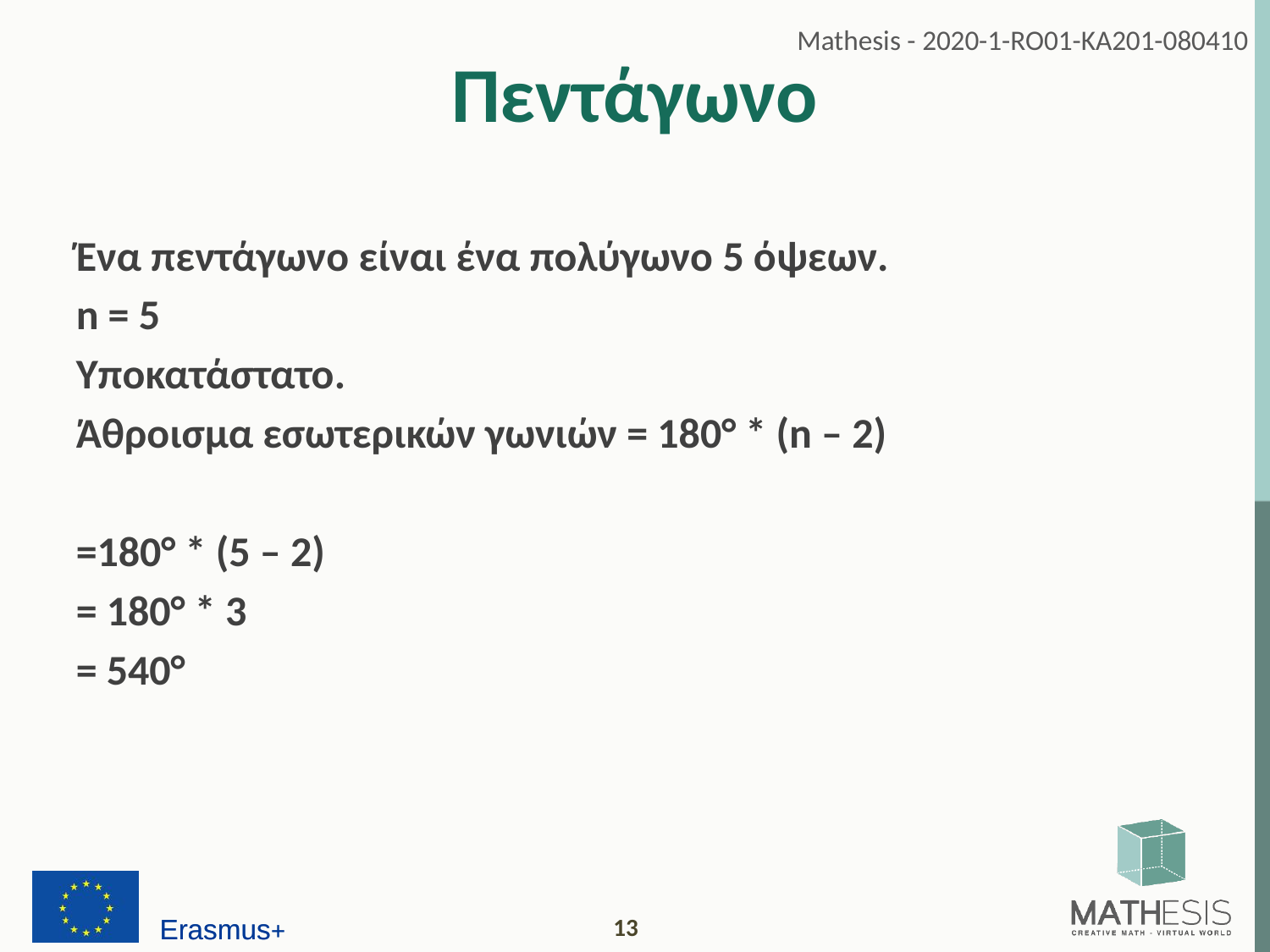

# Πεντάγωνο
Ένα πεντάγωνο είναι ένα πολύγωνο 5 όψεων.
n = 5
Υποκατάστατο.
Άθροισμα εσωτερικών γωνιών = 180° * (n – 2)

=180° * (5 – 2)
= 180° * 3
= 540°